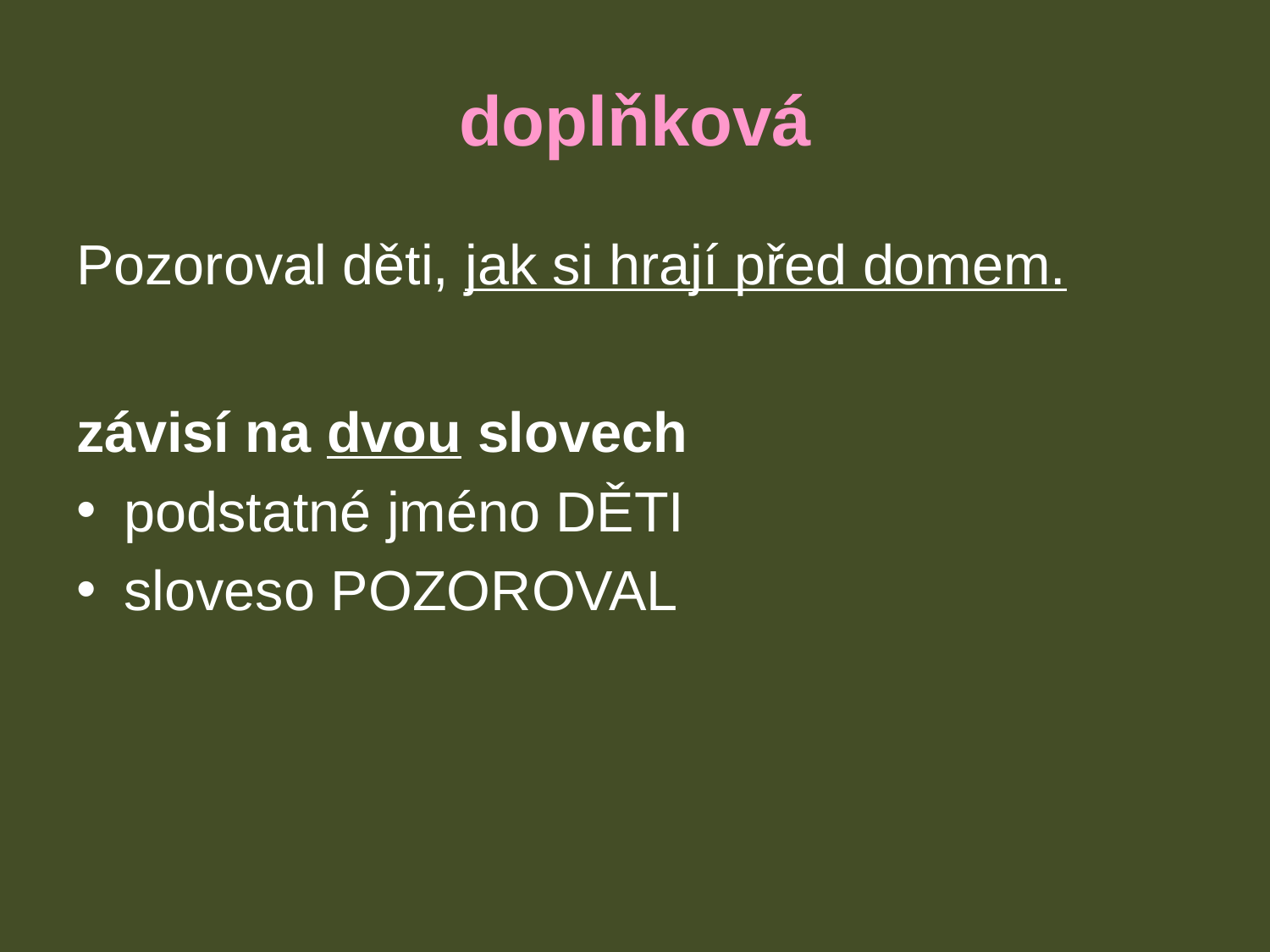

# doplňková
Pozoroval děti, jak si hrají před domem.

závisí na dvou slovech
podstatné jméno DĚTI
sloveso POZOROVAL